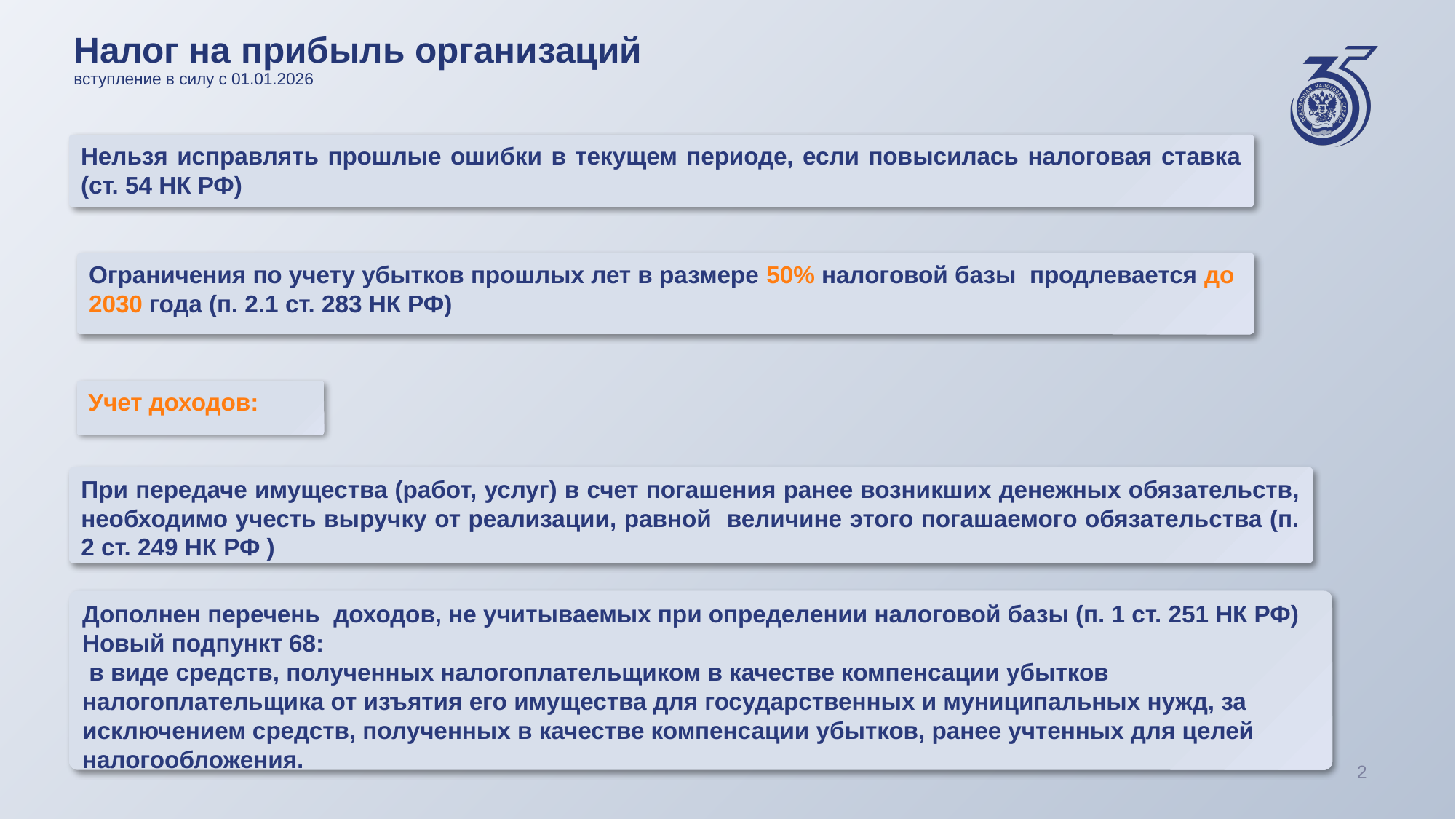

# Налог на прибыль организаций вступление в силу с 01.01.2026
Нельзя исправлять прошлые ошибки в текущем периоде, если повысилась налоговая ставка (ст. 54 НК РФ)
Ограничения по учету убытков прошлых лет в размере 50% налоговой базы  продлевается до 2030 года (п. 2.1 ст. 283 НК РФ)

Учет доходов:
При передаче имущества (работ, услуг) в счет погашения ранее возникших денежных обязательств, необходимо учесть выручку от реализации, равной  величине этого погашаемого обязательства (п. 2 ст. 249 НК РФ )
Дополнен перечень  доходов, не учитываемых при определении налоговой базы (п. 1 ст. 251 НК РФ)
Новый подпункт 68:
 в виде средств, полученных налогоплательщиком в качестве компенсации убытков налогоплательщика от изъятия его имущества для государственных и муниципальных нужд, за исключением средств, полученных в качестве компенсации убытков, ранее учтенных для целей налогообложения.
2